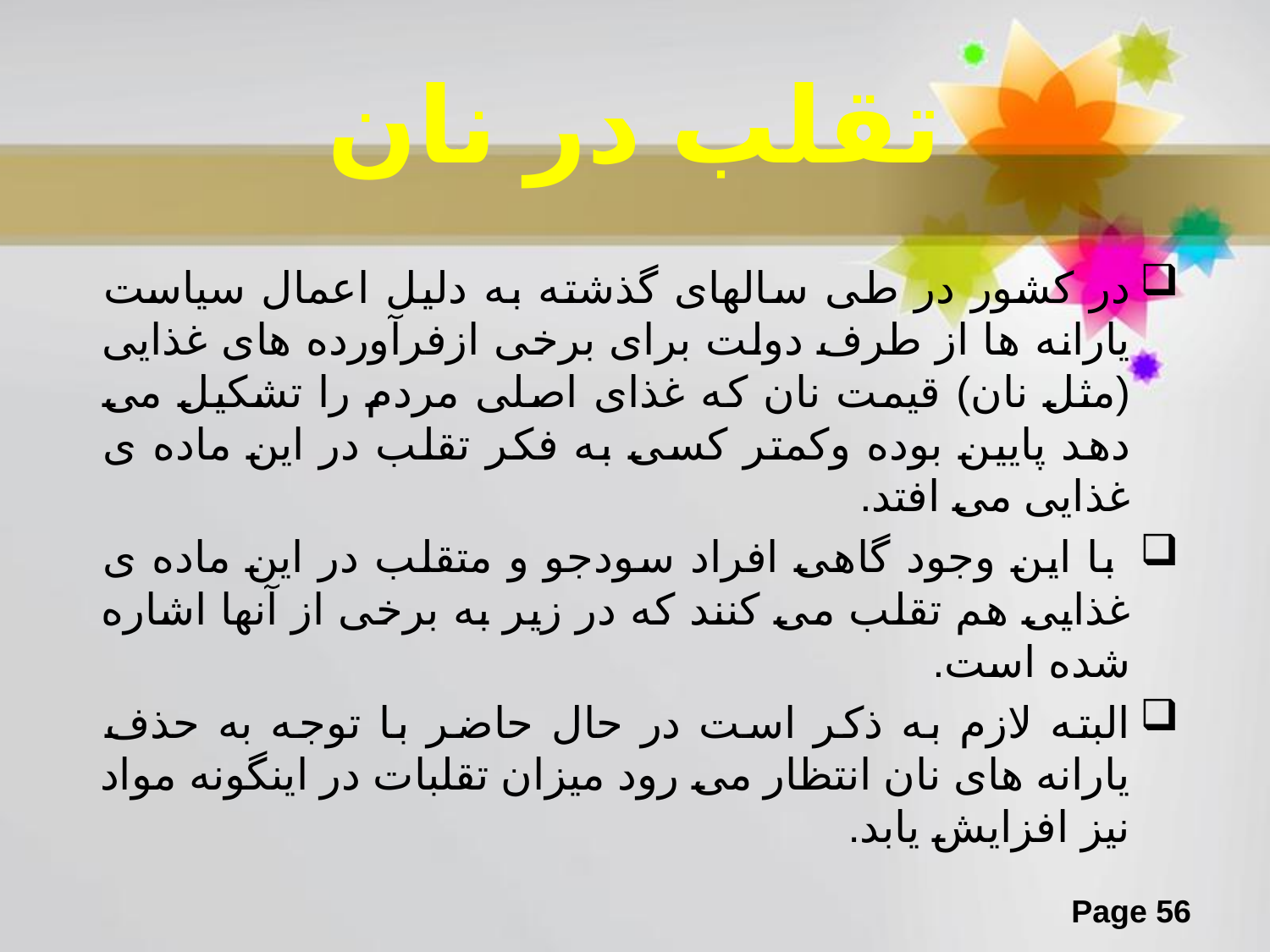

# تقلب در نان
در کشور در طی سالهای گذشته به دلیل اعمال سیاست یارانه ها از طرف دولت برای برخی ازفرآورده های غذایی (مثل نان) قیمت نان که غذای اصلی مردم را تشکیل می دهد پایین بوده وکمتر کسی به فکر تقلب در این ماده ی غذایی می افتد.
 با این وجود گاهی افراد سودجو و متقلب در این ماده ی غذایی هم تقلب می کنند که در زیر به برخی از آنها اشاره شده است.
البته لازم به ذکر است در حال حاضر با توجه به حذف یارانه های نان انتظار می رود میزان تقلبات در اینگونه مواد نیز افزایش یابد.